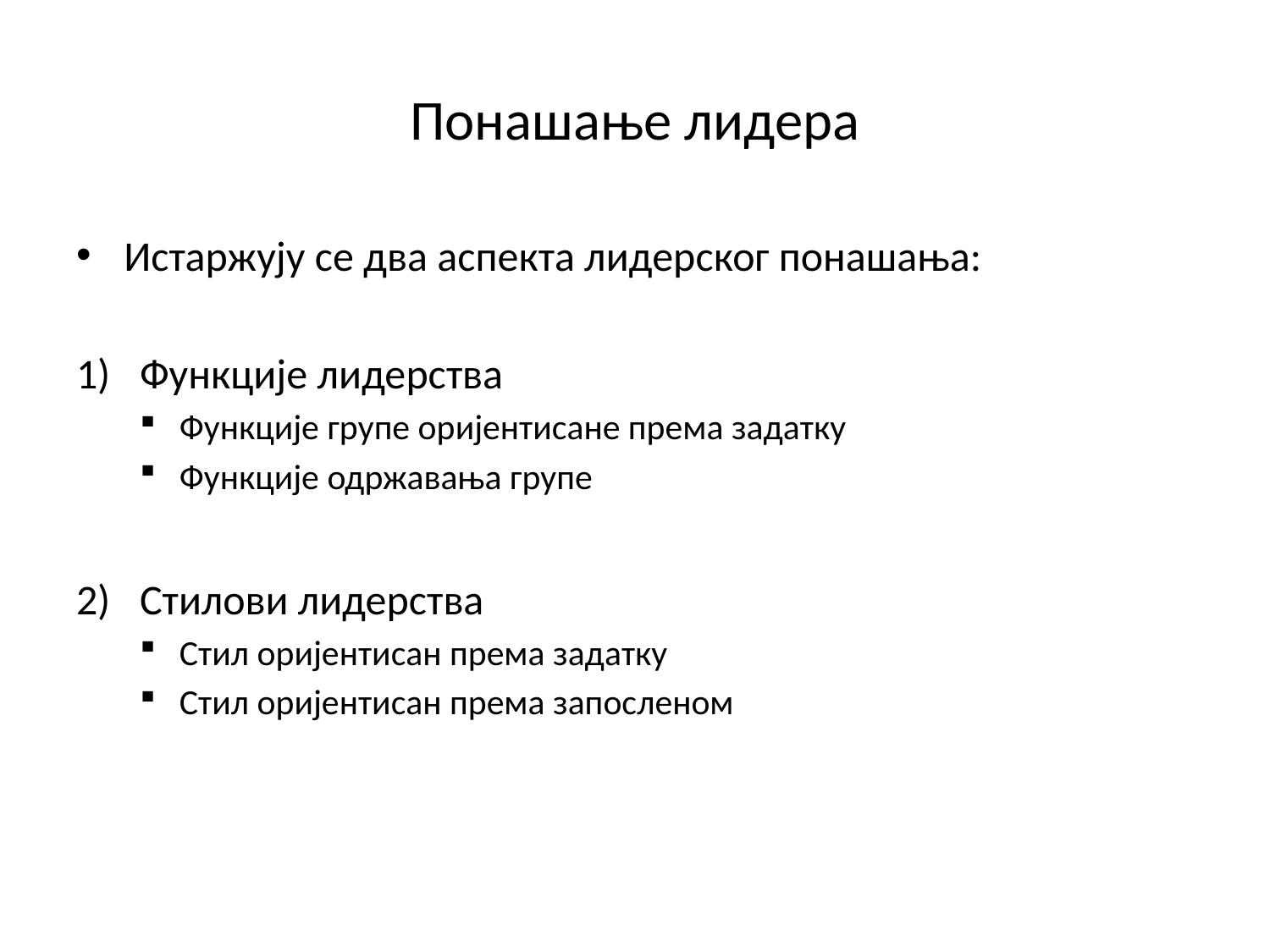

# Понашање лидера
Истаржују се два аспекта лидерског понашања:

Функције лидерства
Функције групе оријентисане према задатку
Функције одржавања групе

Стилови лидерства
Стил оријентисан према задатку
Стил оријентисан према запосленом